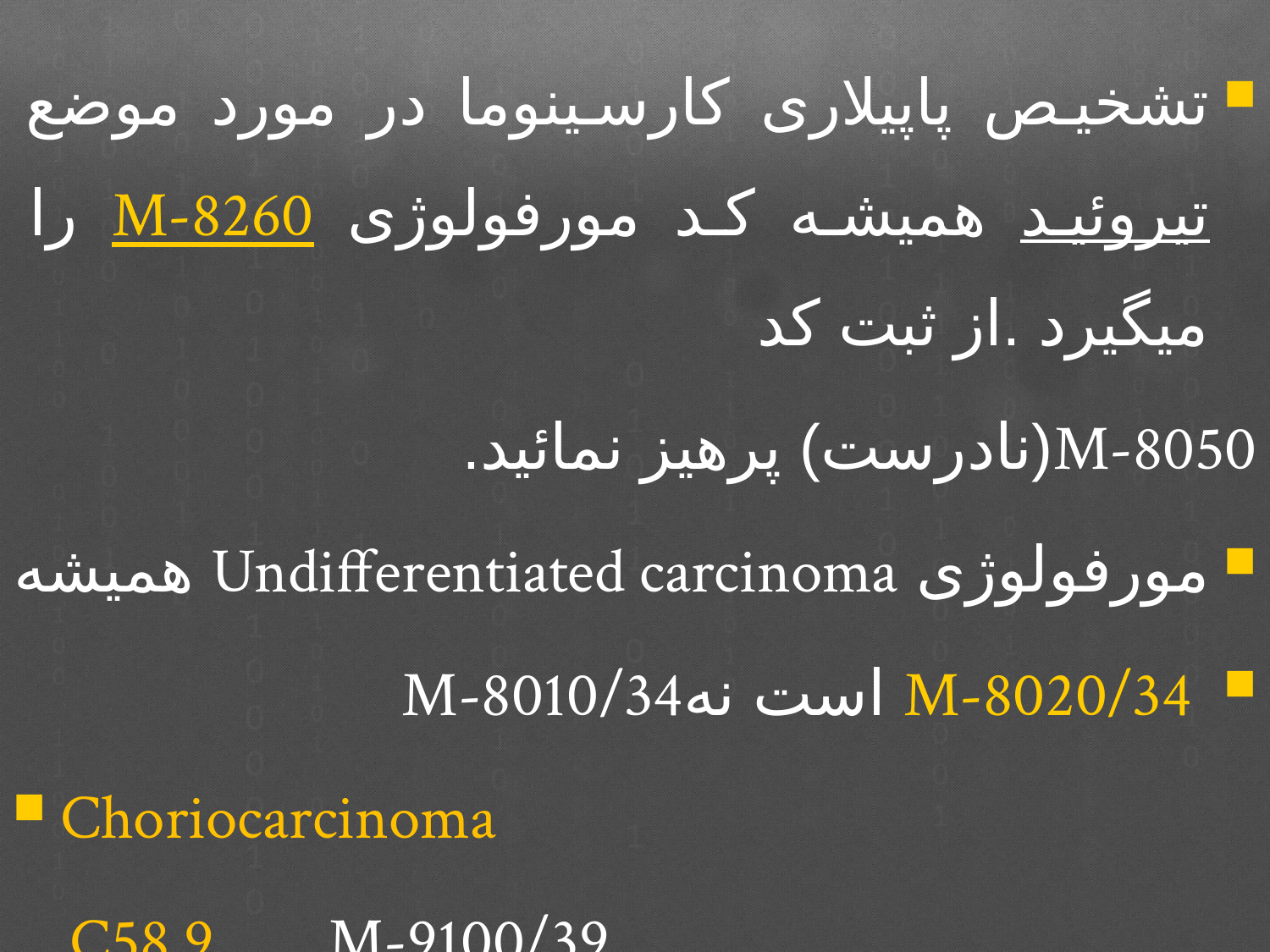

تشخیص پاپیلاری کارسینوما در مورد موضع تیروئید همیشه کد مورفولوژی M-8260 را میگیرد .از ثبت کد
M-8050(نادرست) پرهيز نمائيد.
مورفولوژی Undifferentiated carcinoma همیشه
 M-8020/34 است نهM-8010/34
Choriocarcinoma
    C58.9        M-9100/39